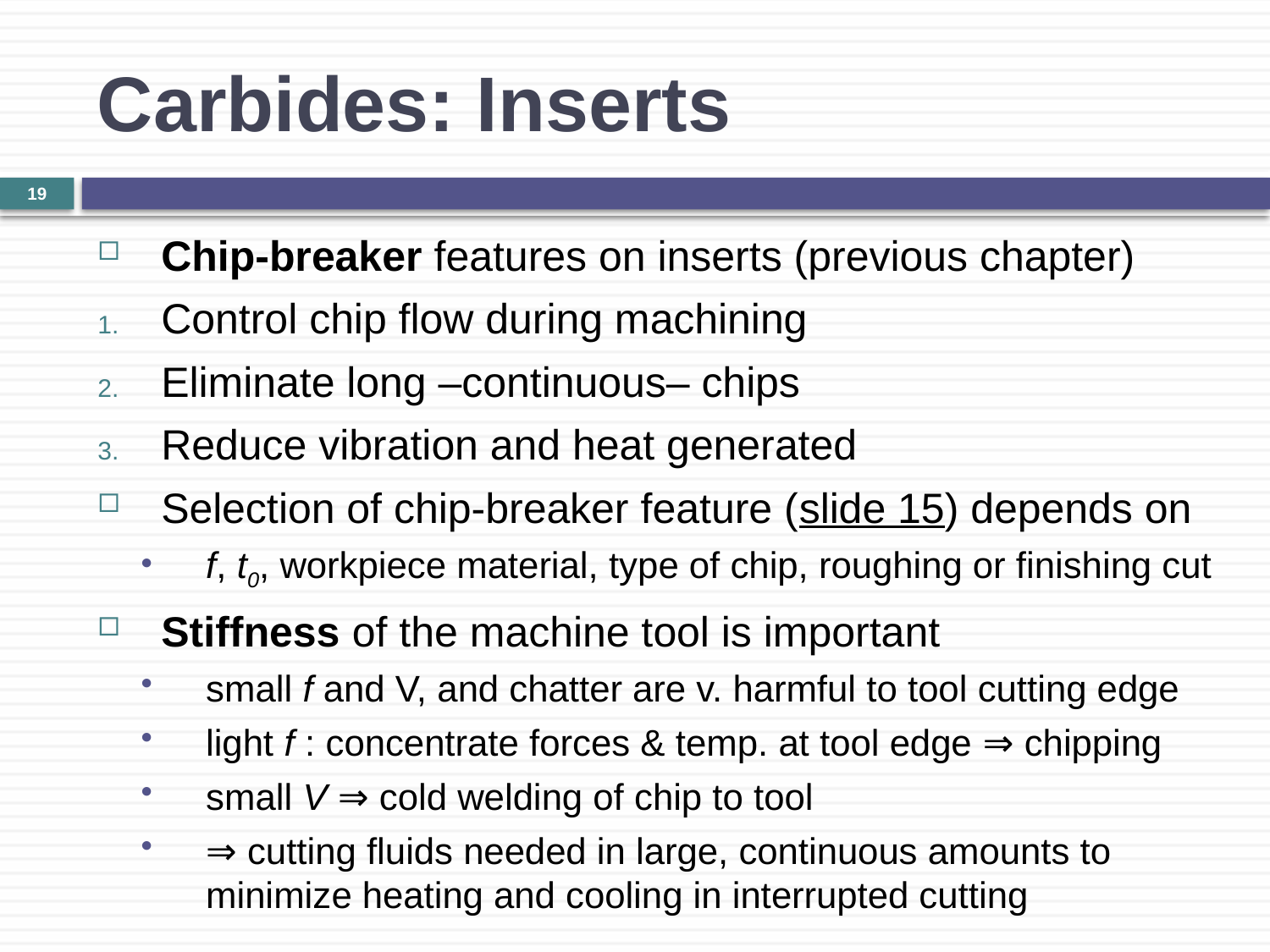

Carbides: Inserts
19
Chip-breaker features on inserts (previous chapter)
Control chip flow during machining
Eliminate long –continuous– chips
Reduce vibration and heat generated
Selection of chip-breaker feature (slide 15) depends on
f, t0, workpiece material, type of chip, roughing or finishing cut
Stiffness of the machine tool is important
small f and V, and chatter are v. harmful to tool cutting edge
light f : concentrate forces & temp. at tool edge ⇒ chipping
small V ⇒ cold welding of chip to tool
⇒ cutting fluids needed in large, continuous amounts to minimize heating and cooling in interrupted cutting